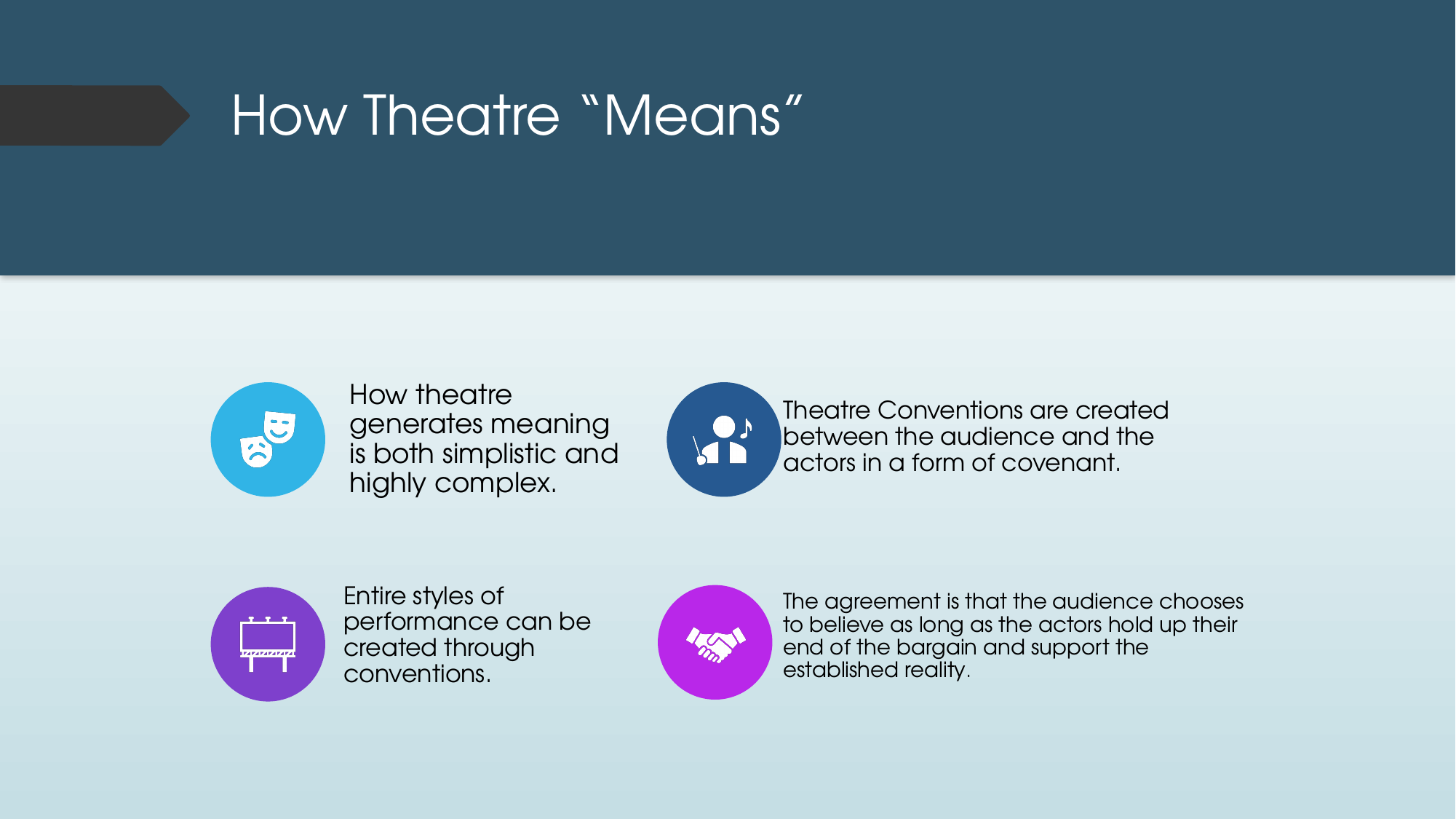

# How Theatre “Means”

How theatre generates meaning is both simplistic and highly complex.
Theatre Conventions are created between the audience and the actors in a form of covenant.
Entire styles of performance can be created through conventions.
The agreement is that the audience chooses to believe as long as the actors hold up their end of the bargain and support the established reality.